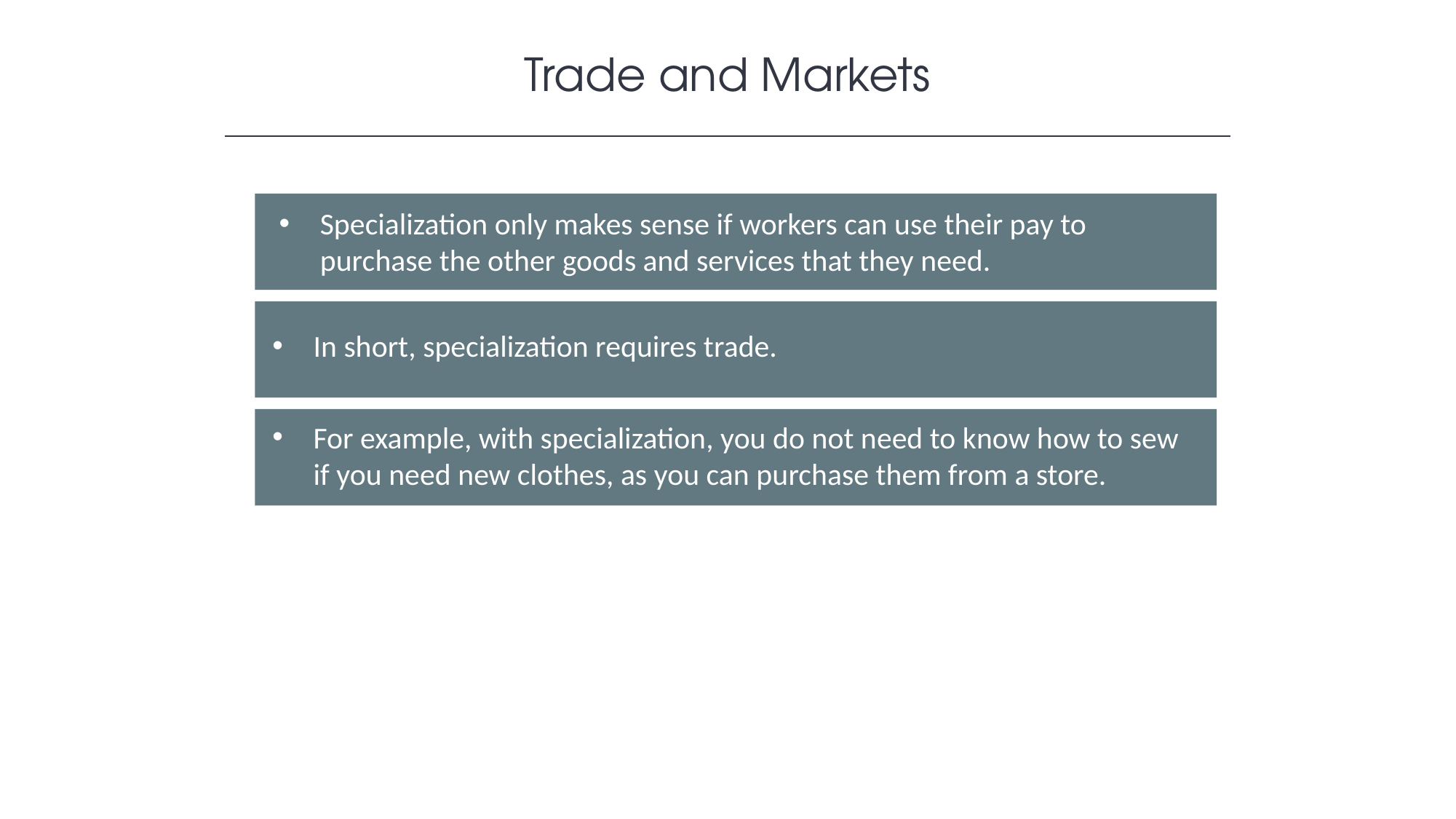

Trade and Markets

Specialization only makes sense if workers can use their pay to purchase the other goods and services that they need.

In short, specialization requires trade.

For example, with specialization, you do not need to know how to sew if you need new clothes, as you can purchase them from a store.